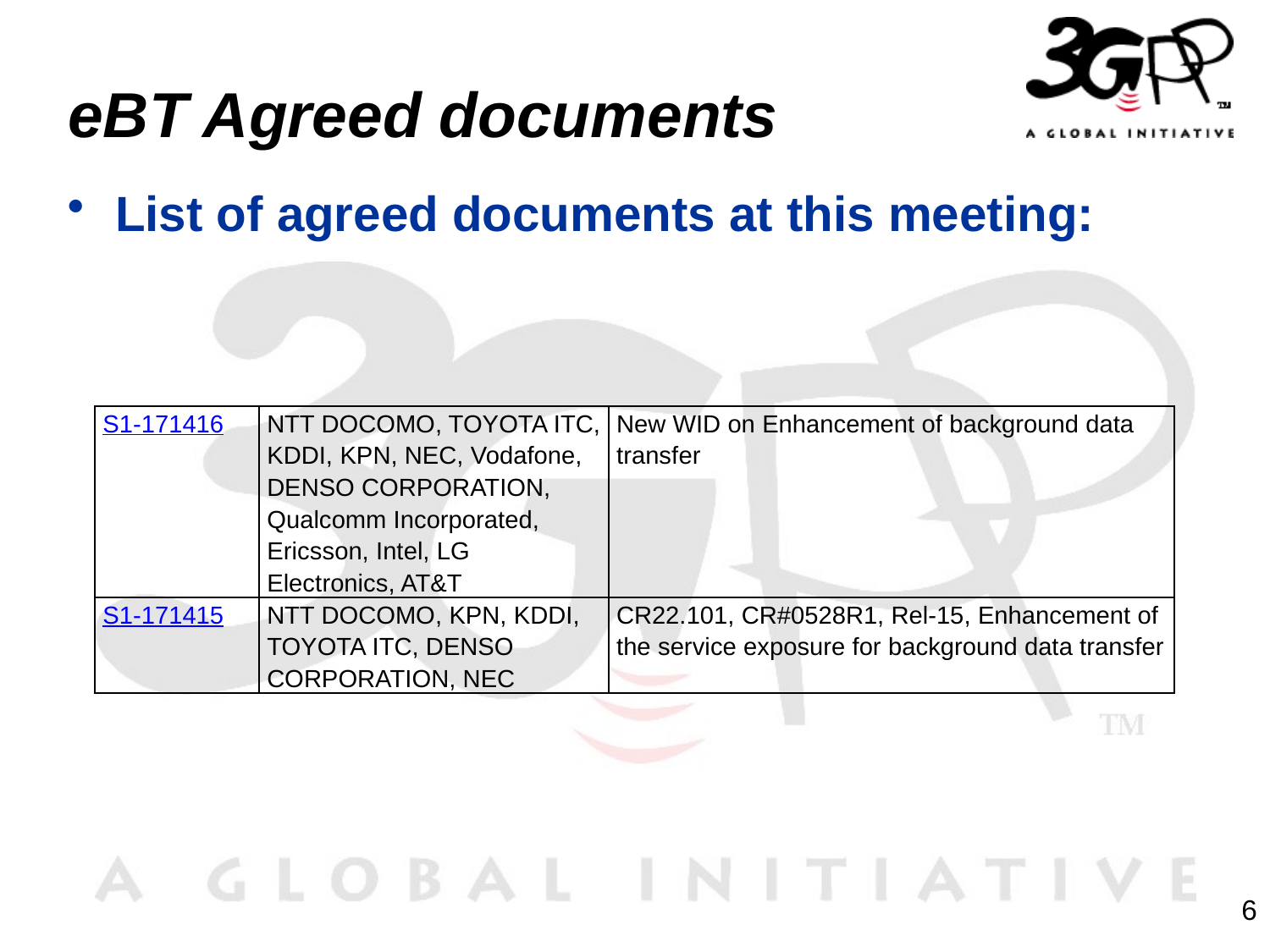

# eBT Agreed documents
List of agreed documents at this meeting:

| S1-171416 | NTT DOCOMO, TOYOTA ITC, KDDI, KPN, NEC, Vodafone, DENSO CORPORATION, Qualcomm Incorporated, Ericsson, Intel, LG Electronics, AT&T | New WID on Enhancement of background data transfer |
| --- | --- | --- |
| S1-171415 | NTT DOCOMO, KPN, KDDI, TOYOTA ITC, DENSO CORPORATION, NEC | CR22.101, CR#0528R1, Rel-15, Enhancement of the service exposure for background data transfer |
6